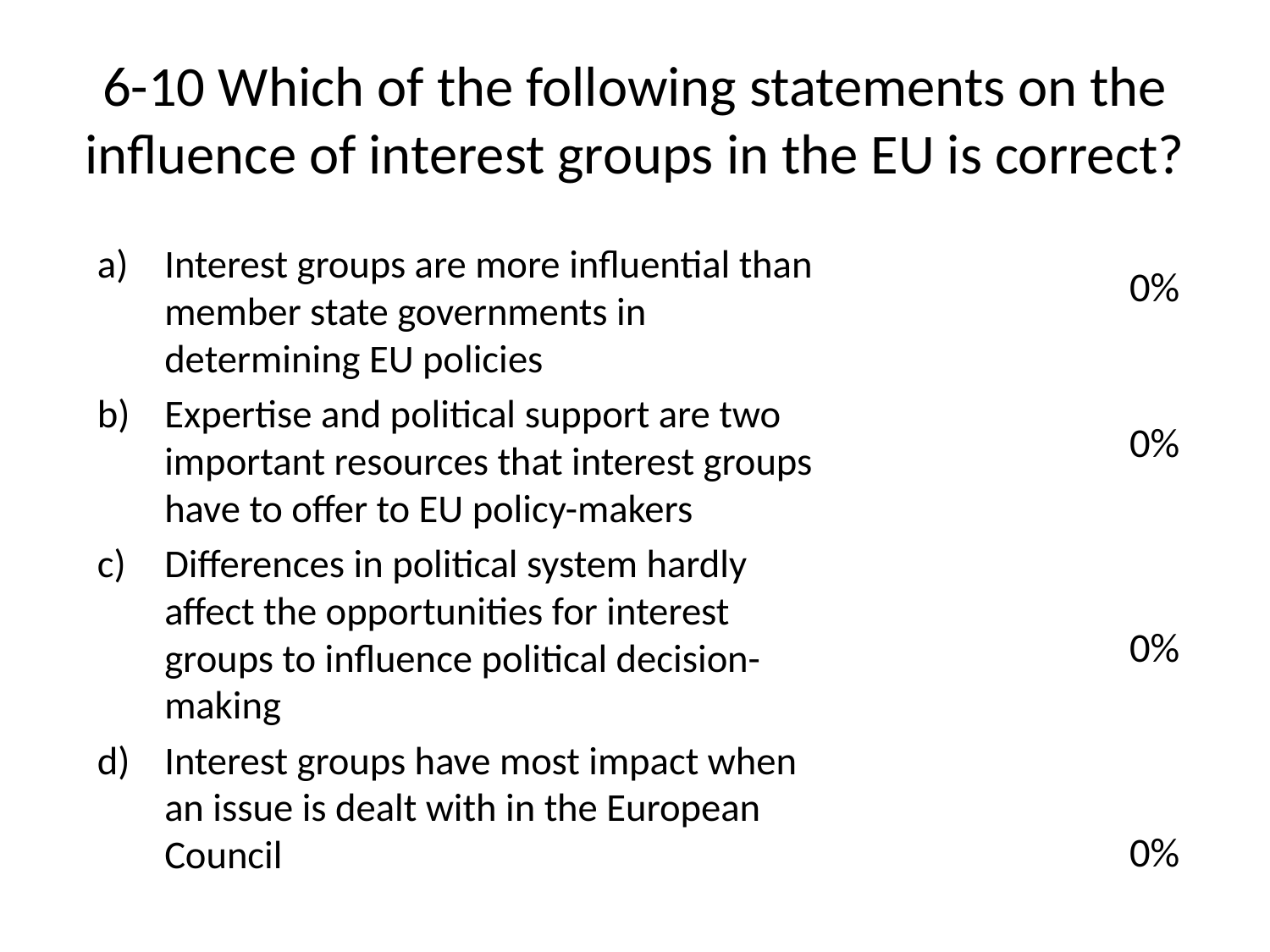

# 6-10 Which of the following statements on the influence of interest groups in the EU is correct?
Interest groups are more influential than member state governments in determining EU policies
Expertise and political support are two important resources that interest groups have to offer to EU policy-makers
Differences in political system hardly affect the opportunities for interest groups to influence political decision-making
Interest groups have most impact when an issue is dealt with in the European Council
0%
0%
0%
0%